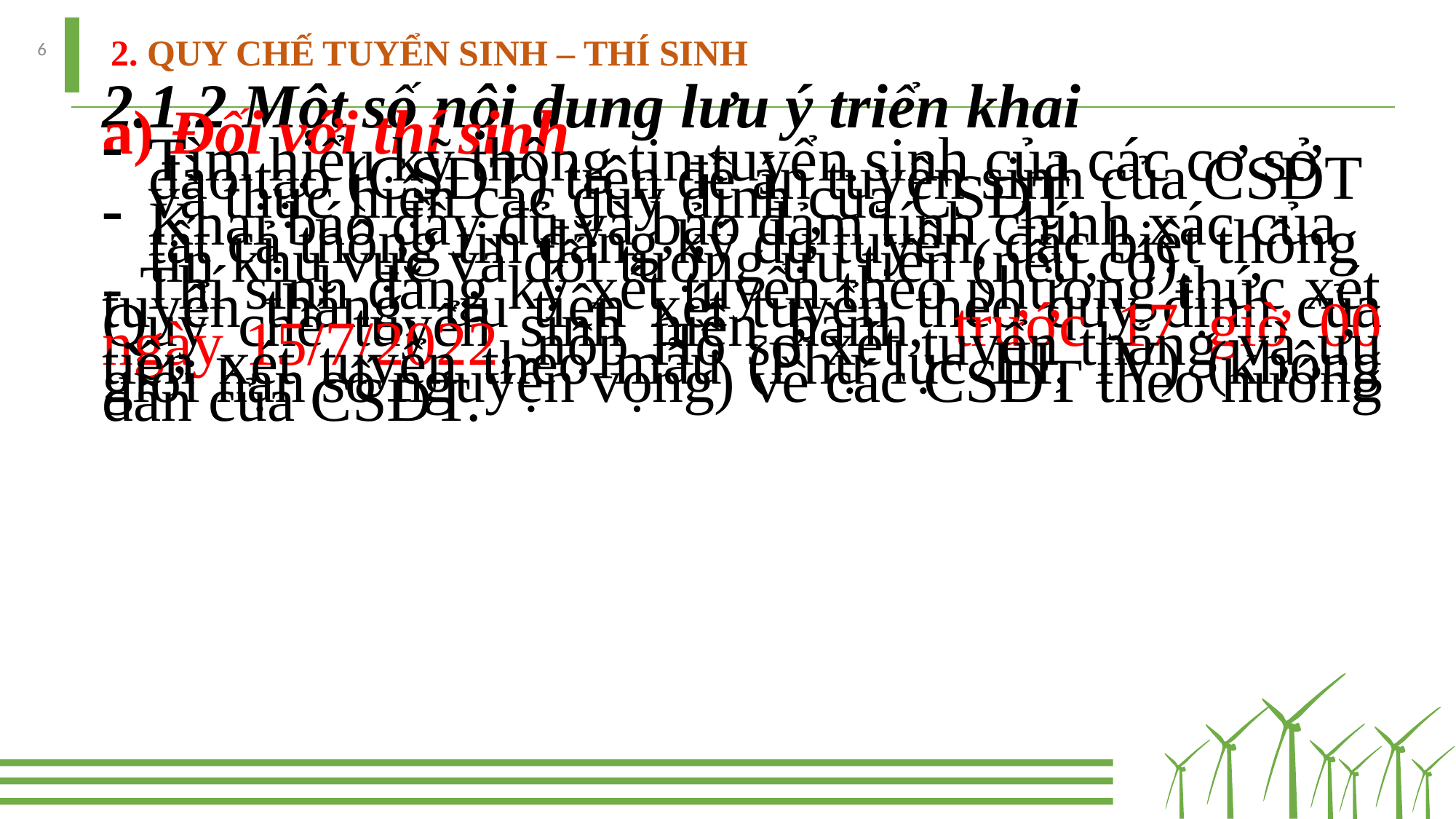

# 2. QUY CHẾ TUYỂN SINH – THÍ SINH
6
2.1.2 Một số nội dung lưu ý triển khai
a) Đối với thí sinh
Tìm hiểu kỹ thông tin tuyển sinh của các cơ sở đào tạo (CSĐT) trên đề án tuyển sinh của CSĐT và thực hiện các quy định của CSĐT.
Khai báo đầy đủ và bảo đảm tính chính xác của tất cả thông tin đăng ký dự tuyển, đặc biệt thông tin khu vực và đối tượng ưu tiên (nếu có).
- Thí sinh đăng ký xét tuyển theo phương thức xét tuyển thẳng, ưu tiên xét tuyển theo quy định của Quy chế tuyển sinh hiện hành, trước 17 giờ 00 ngày 15/7/2022, nộp Hồ sơ xét tuyển thẳng và ưu tiên xét tuyển theo mẫu (Phụ lục III, IV) (không giới hạn số nguyện vọng) về các CSĐT theo hướng dẫn của CSĐT.